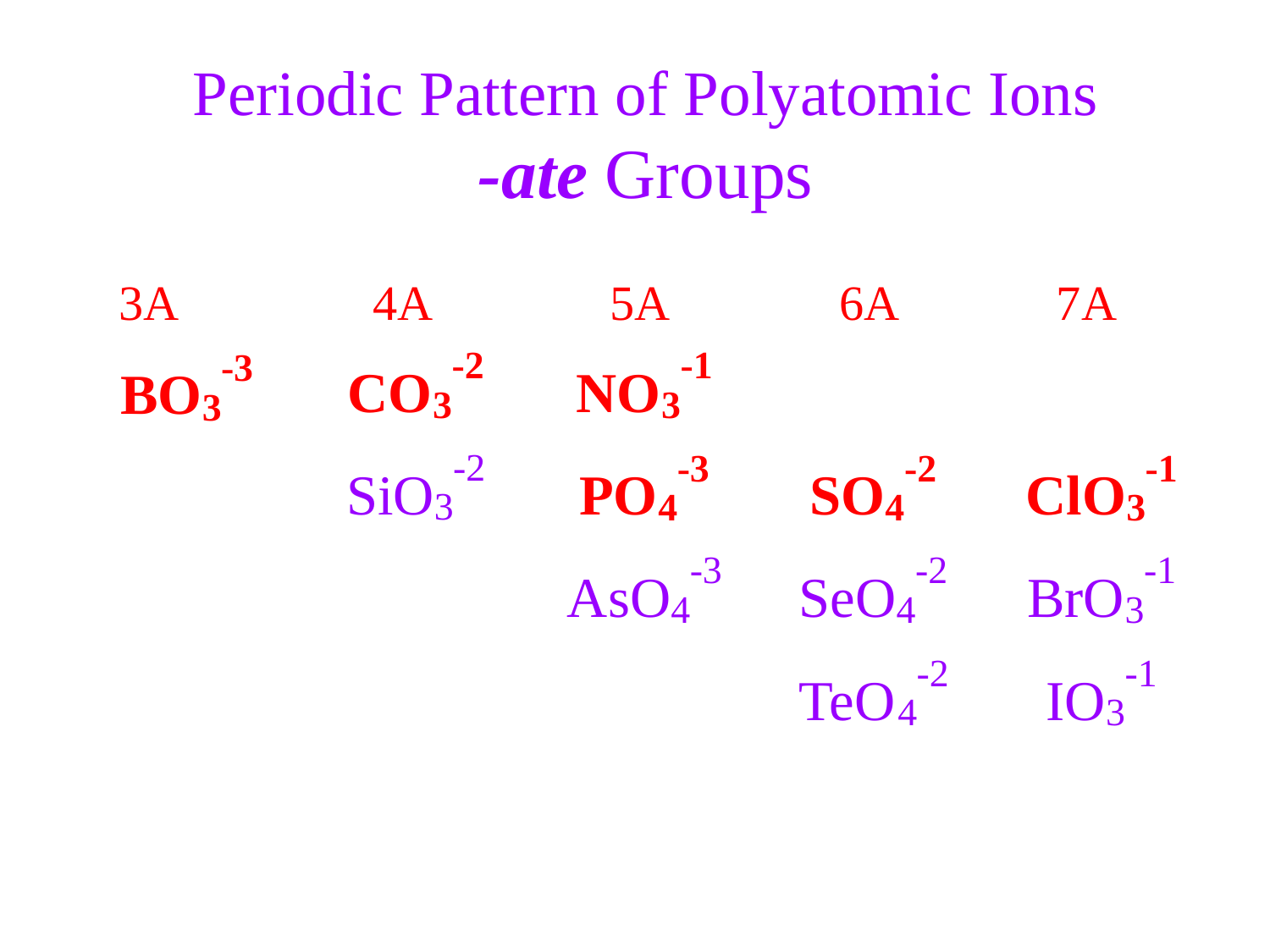

Periodic Pattern of Polyatomic Ions
-ate Groups
3A		4A	         5A	       6A	    7A
-2
CO
3
-1
NO
3
-3
BO
3
-2
SiO
3
-3
PO
4
-2
SO
4
-1
ClO
3
-3
AsO
4
-2
SeO
4
-1
BrO
3
-2
TeO
4
-1
IO
3